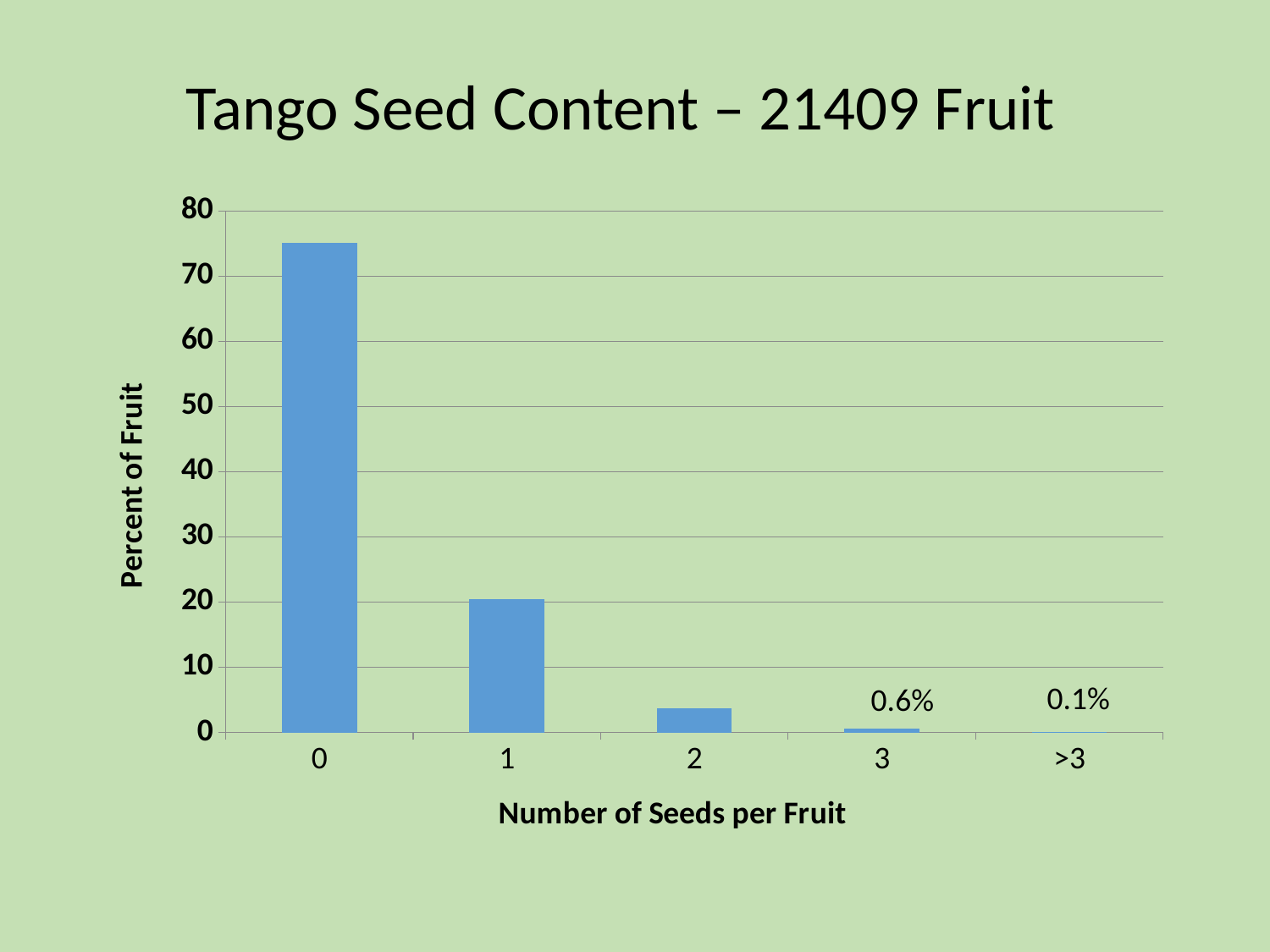

# Tango Seed Content – 21409 Fruit

### Chart

| Category | Series 1 |
|---|---|
| 0 | 75.1 |
| 1 | 20.5 |
| 2 | 3.7 |
| 3 | 0.6 |
| >3 | 0.1 |
0.1%
0.6%